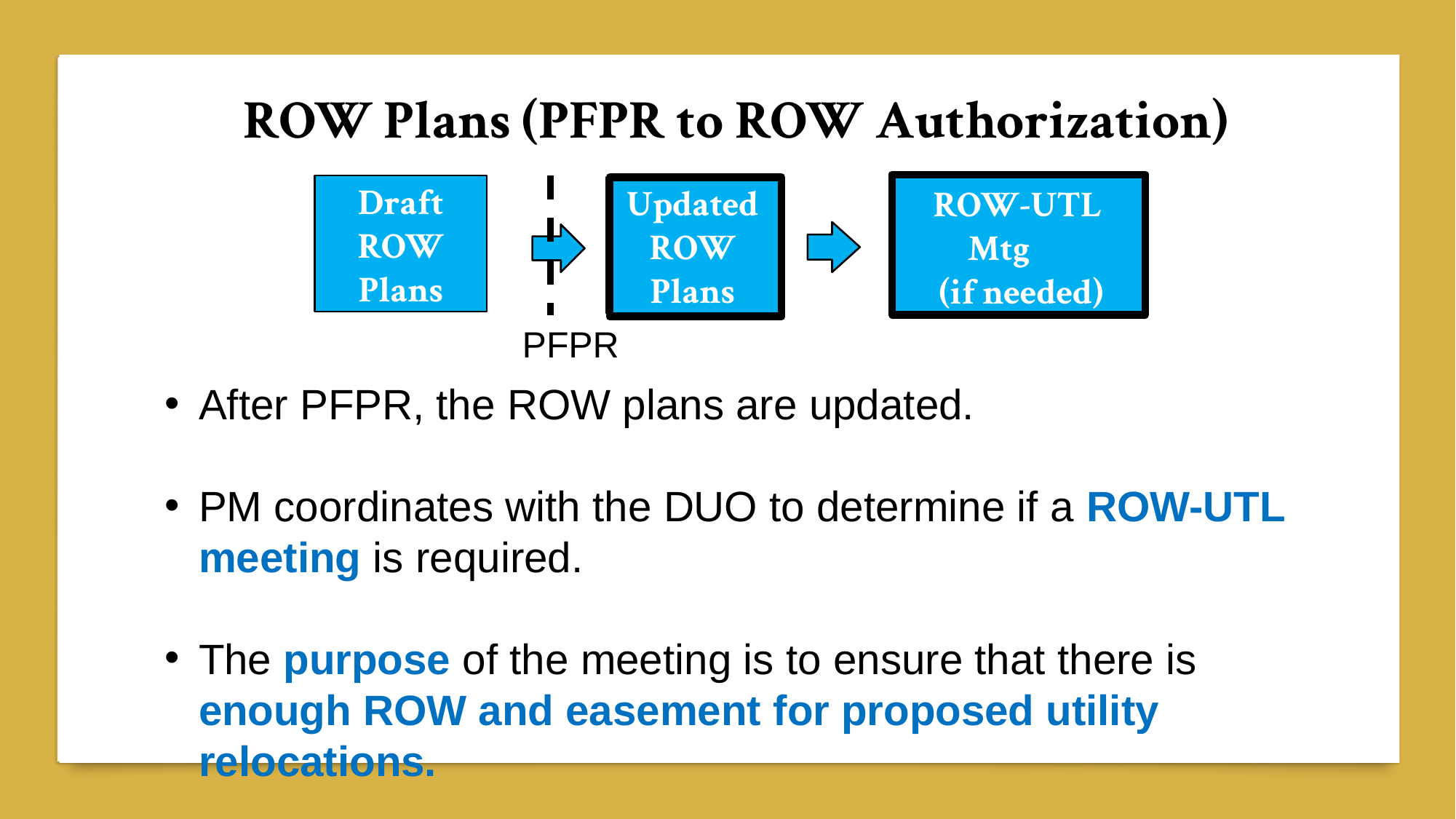

ROW Plans (PFPR to ROW Authorization)

Draft ROW Plans
ROW-UTL Mtg
 (if needed)
Updated ROW Plans

PFPR
After PFPR, the ROW plans are updated.

PM coordinates with the DUO to determine if a ROW-UTL meeting is required.

The purpose of the meeting is to ensure that there is enough ROW and easement for proposed utility relocations.